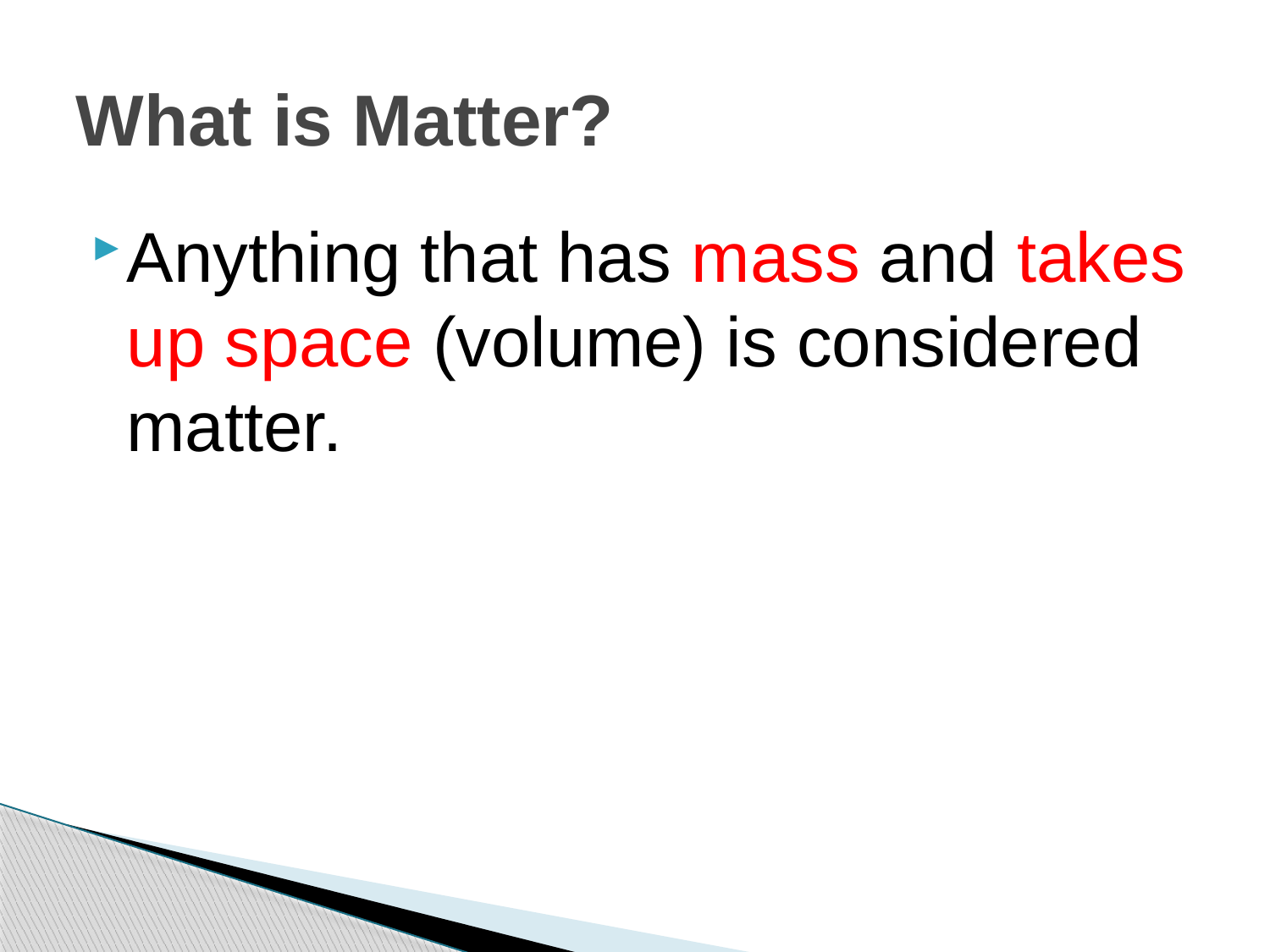

# What is Matter?
Anything that has mass and takes up space (volume) is considered matter.